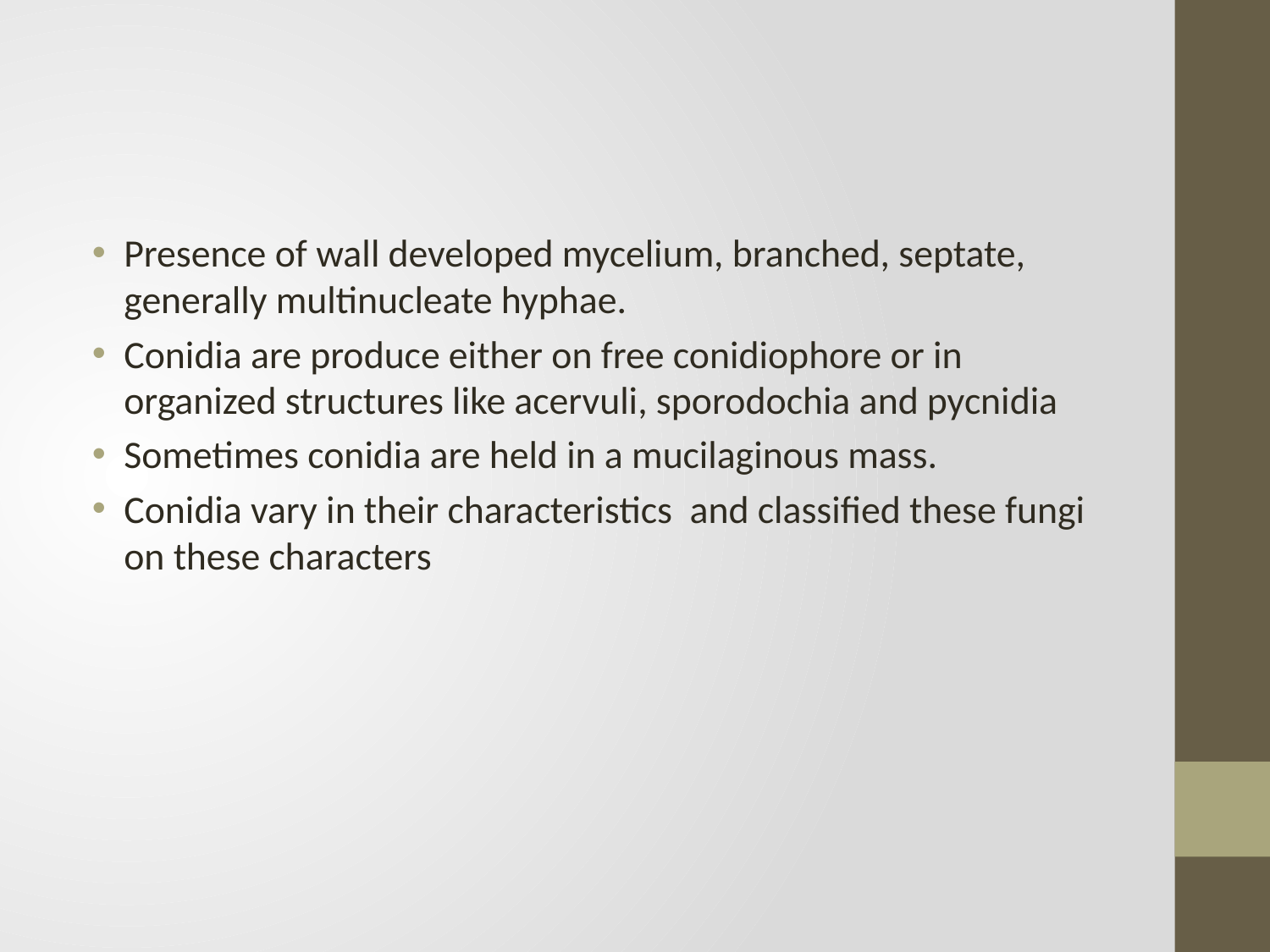

#
Presence of wall developed mycelium, branched, septate, generally multinucleate hyphae.
Conidia are produce either on free conidiophore or in organized structures like acervuli, sporodochia and pycnidia
Sometimes conidia are held in a mucilaginous mass.
Conidia vary in their characteristics  and classified these fungi on these characters